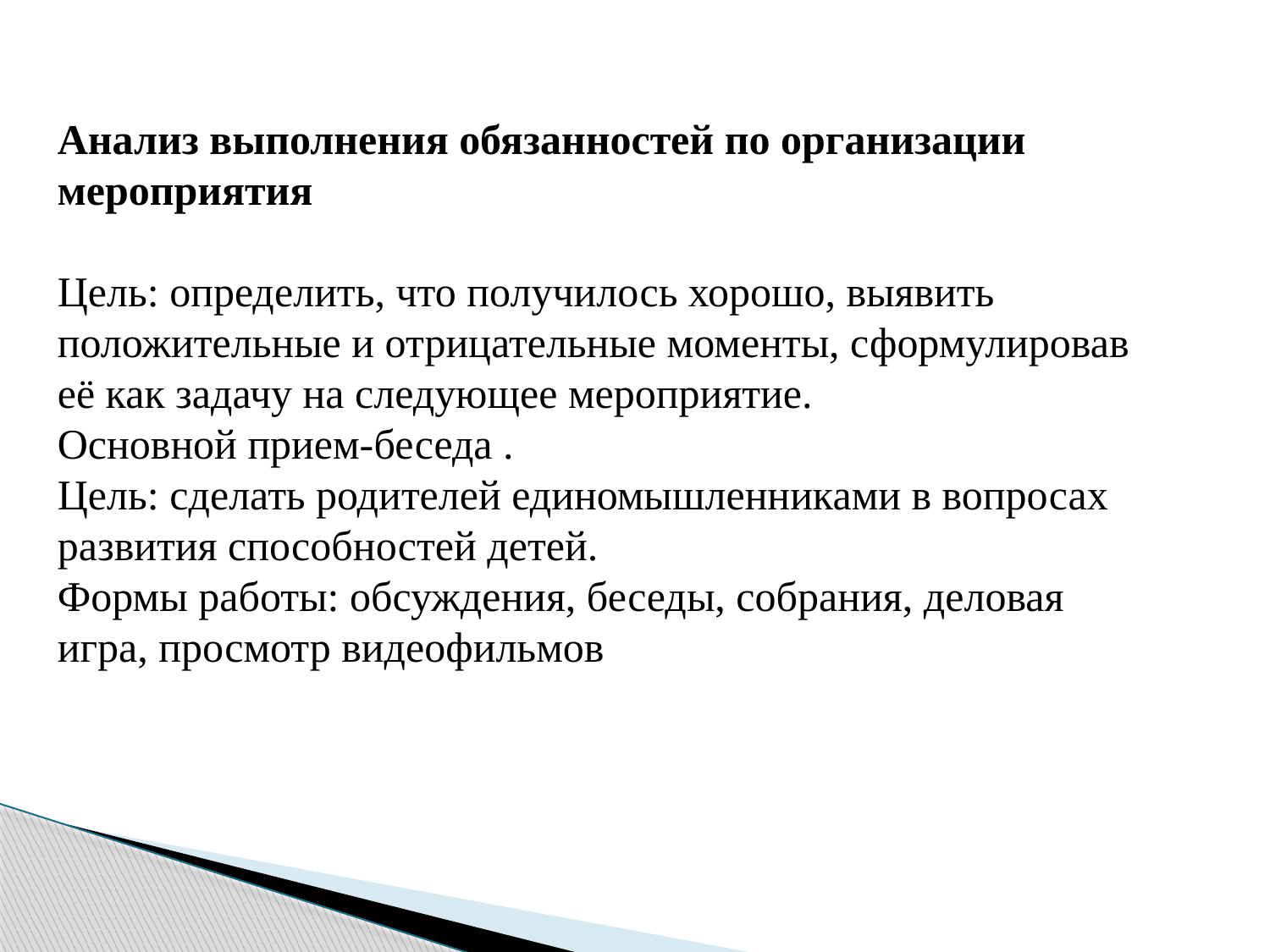

Анализ выполнения обязанностей по организации
мероприятия
Цель: определить, что получилось хорошо, выявить  положительные и отрицательные моменты, сформулировав её как задачу на следующее мероприятие.
Основной прием-беседа .
Цель: сделать родителей единомышленниками в вопросах развития способностей детей.
Формы работы: обсуждения, беседы, собрания, деловая игра, просмотр видеофильмов